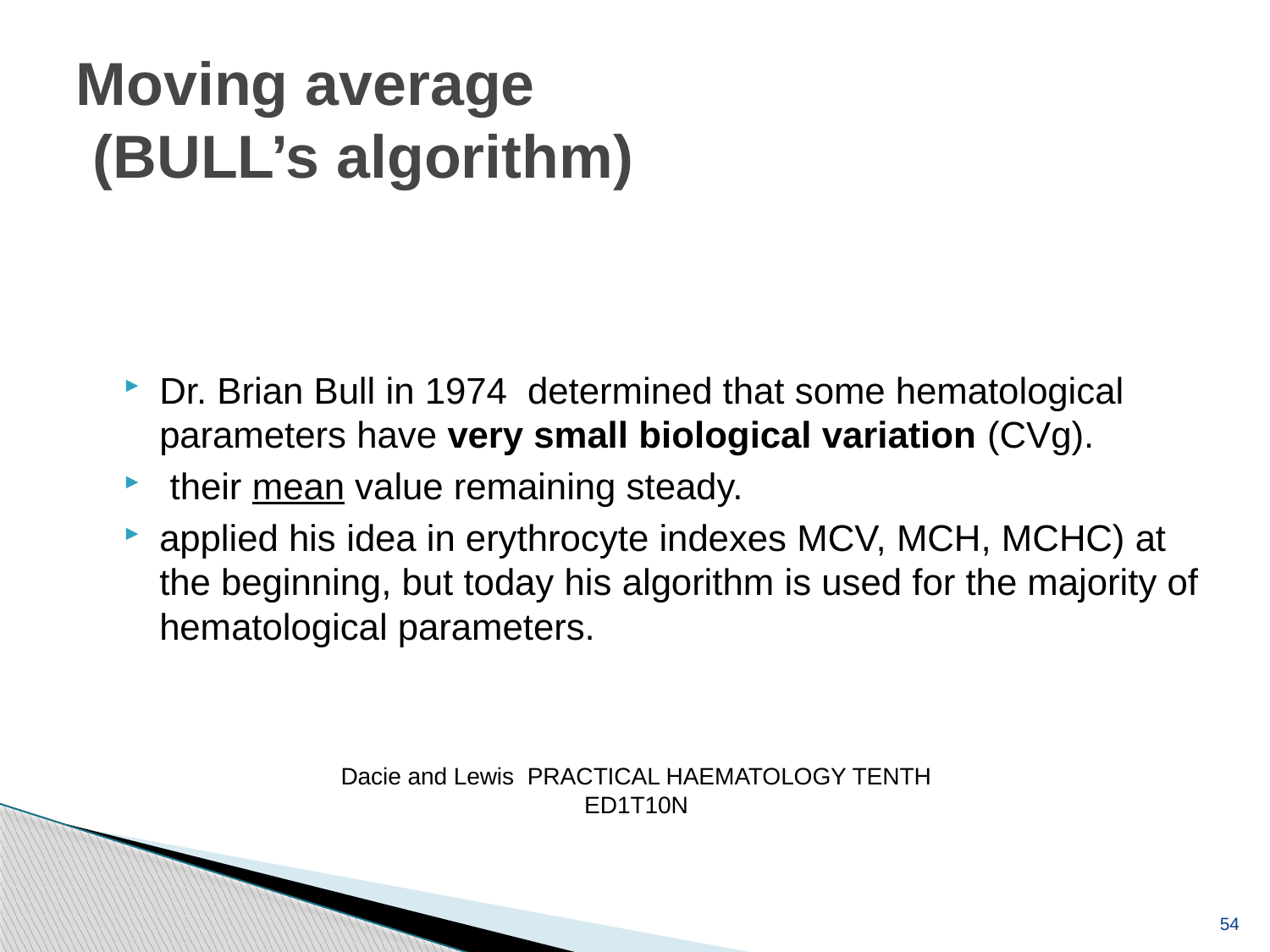

# Moving average (BULL’s algorithm)
Dr. Brian Bull in 1974  determined that some hematological parameters have very small biological variation (CVg).
 their mean value remaining steady.
applied his idea in erythrocyte indexes MCV, MCH, MCHC) at the beginning, but today his algorithm is used for the majority of hematological parameters.
Dacie and Lewis  PRACTICAL HAEMATOLOGY TENTH ED1T10N
54